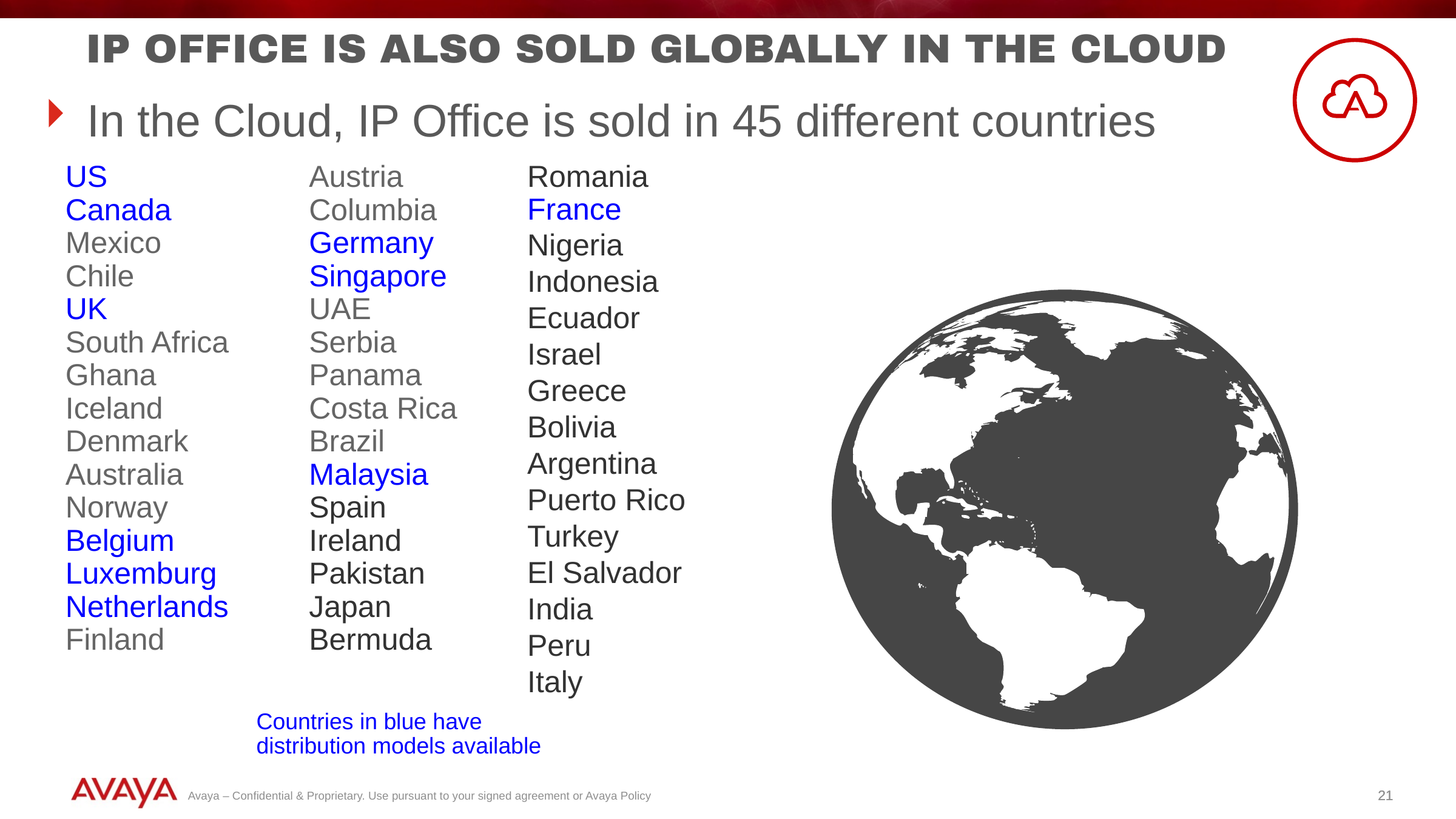

# IP Office is also sold globally in the Cloud

In the Cloud, IP Office is sold in 45 different countries

US
Canada
Mexico
Chile
UK
South Africa
Ghana
Iceland
Denmark
Australia
Norway
Belgium
Luxemburg
Netherlands
Finland
Austria
Columbia
Germany
Singapore
UAE
Serbia
Panama
Costa Rica
Brazil
Malaysia
Spain
Ireland
Pakistan
Japan
Bermuda
Romania
France
Nigeria
Indonesia
Ecuador
Israel
Greece
Bolivia
Argentina
Puerto Rico
Turkey
El Salvador
India
Peru
Italy

Countries in blue have
distribution models available